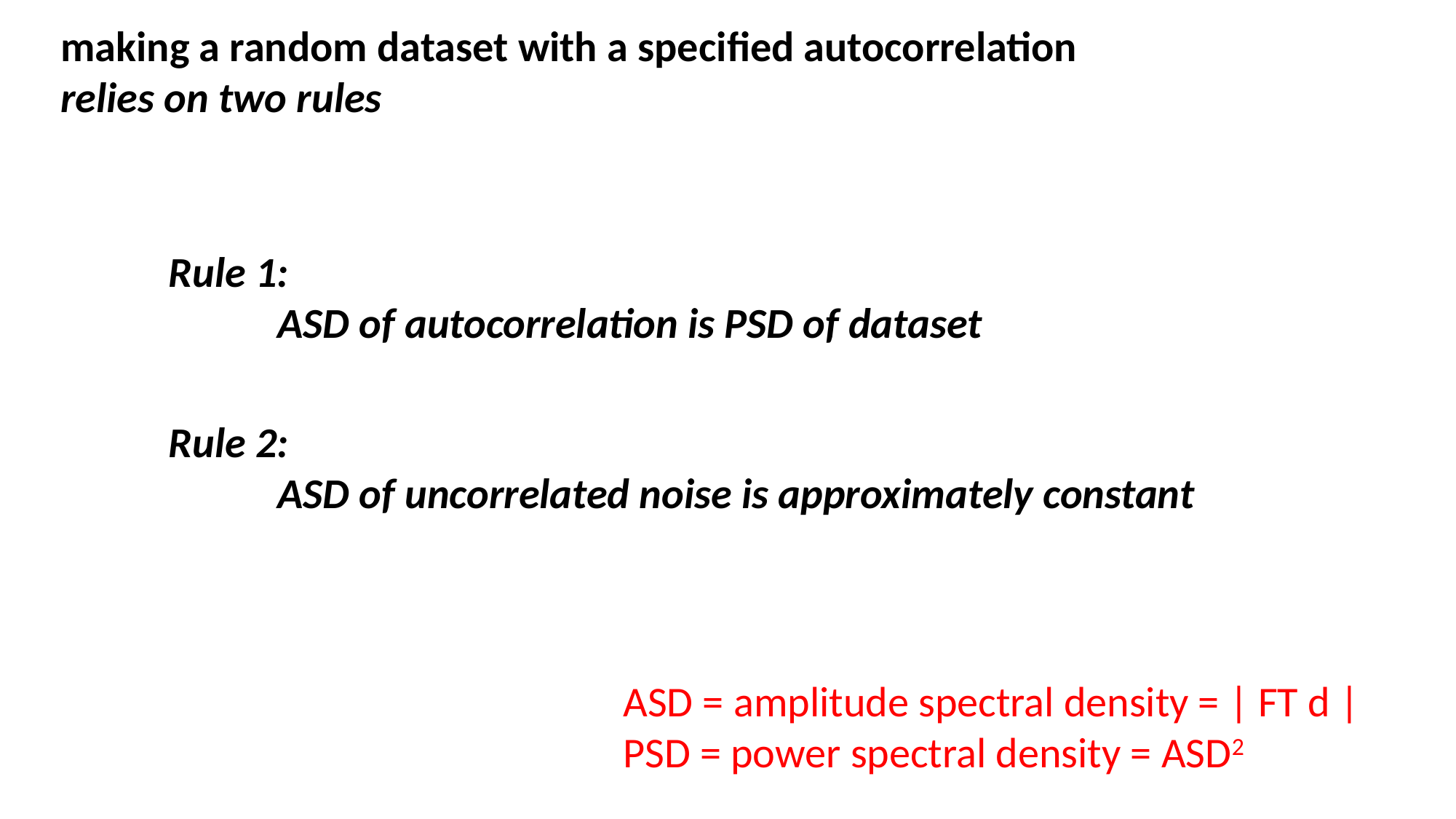

making a random dataset with a specified autocorrelation
relies on two rules
Rule 1:
	ASD of autocorrelation is PSD of dataset
Rule 2:
	ASD of uncorrelated noise is approximately constant
ASD = amplitude spectral density = | FT d |
PSD = power spectral density = ASD2